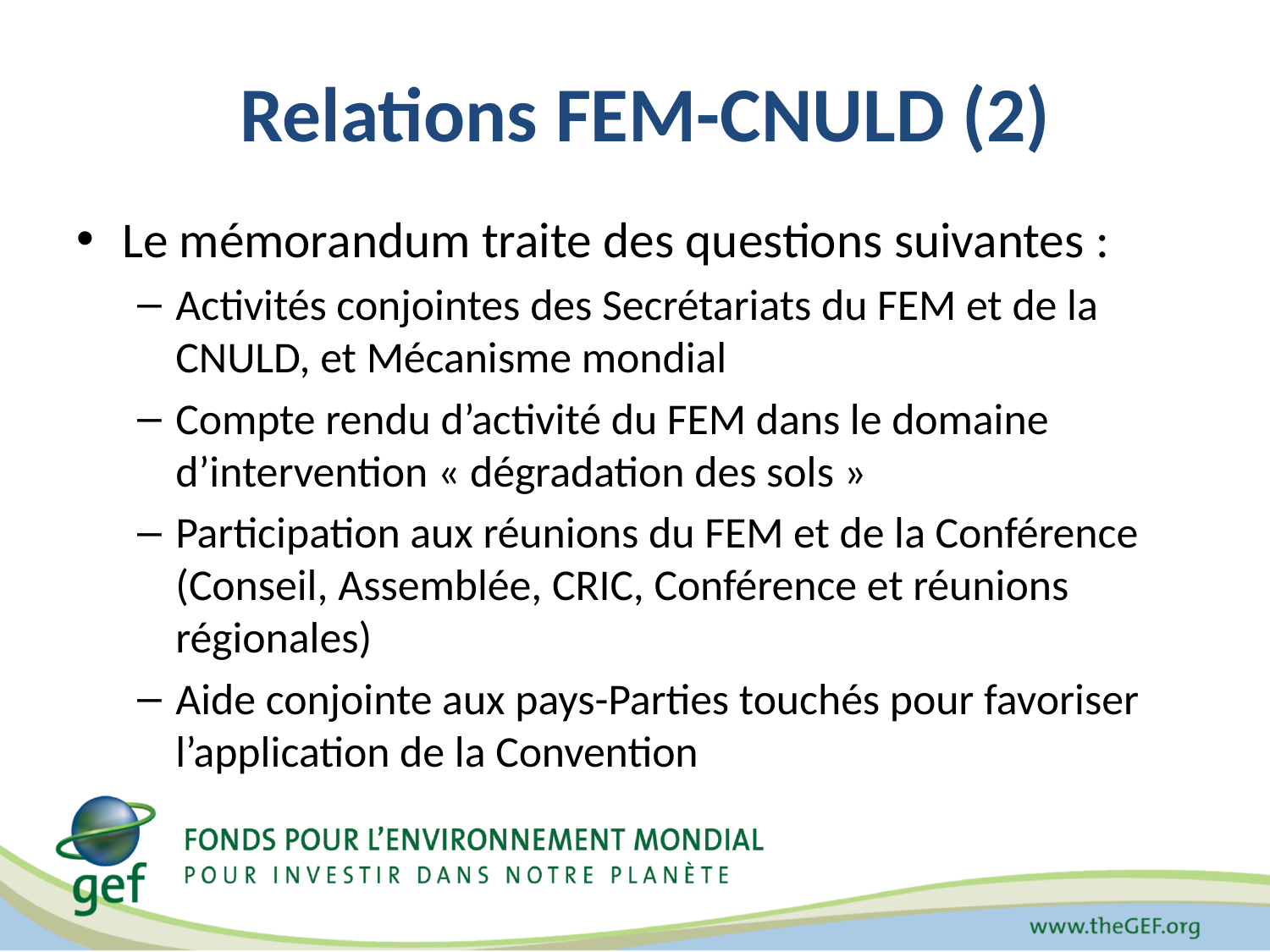

# Relations FEM-CNULD (2)
Le mémorandum traite des questions suivantes :
Activités conjointes des Secrétariats du FEM et de la CNULD, et Mécanisme mondial
Compte rendu d’activité du FEM dans le domaine d’intervention « dégradation des sols »
Participation aux réunions du FEM et de la Conférence (Conseil, Assemblée, CRIC, Conférence et réunions régionales)
Aide conjointe aux pays-Parties touchés pour favoriser l’application de la Convention